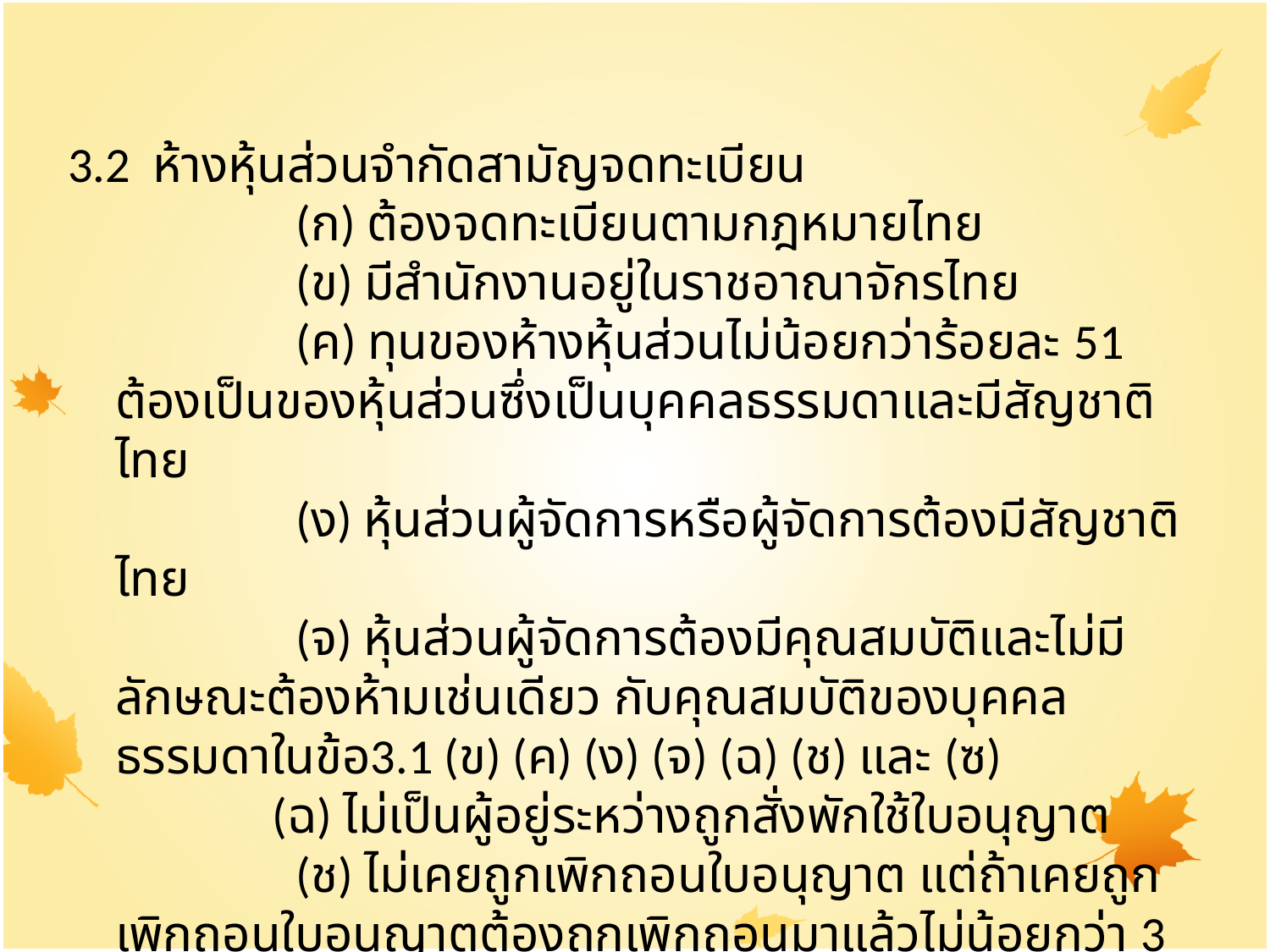

3.2  ห้างหุ้นส่วนจำกัดสามัญจดทะเบียน
              (ก) ต้องจดทะเบียนตามกฎหมายไทย
              (ข) มีสำนักงานอยู่ในราชอาณาจักรไทย
              (ค) ทุนของห้างหุ้นส่วนไม่น้อยกว่าร้อยละ 51 ต้องเป็นของหุ้นส่วนซึ่งเป็นบุคคลธรรมดาและมีสัญชาติไทย
              (ง) หุ้นส่วนผู้จัดการหรือผู้จัดการต้องมีสัญชาติไทย
              (จ) หุ้นส่วนผู้จัดการต้องมีคุณสมบัติและไม่มีลักษณะต้องห้ามเช่นเดียว กับคุณสมบัติของบุคคลธรรมดาในข้อ3.1 (ข) (ค) (ง) (จ) (ฉ) (ช) และ (ซ)
              (ฉ) ไม่เป็นผู้อยู่ระหว่างถูกสั่งพักใช้ใบอนุญาต
              (ช) ไม่เคยถูกเพิกถอนใบอนุญาต แต่ถ้าเคยถูกเพิกถอนใบอนุญาตต้องถูกเพิกถอนมาแล้วไม่น้อยกว่า 3 ปี